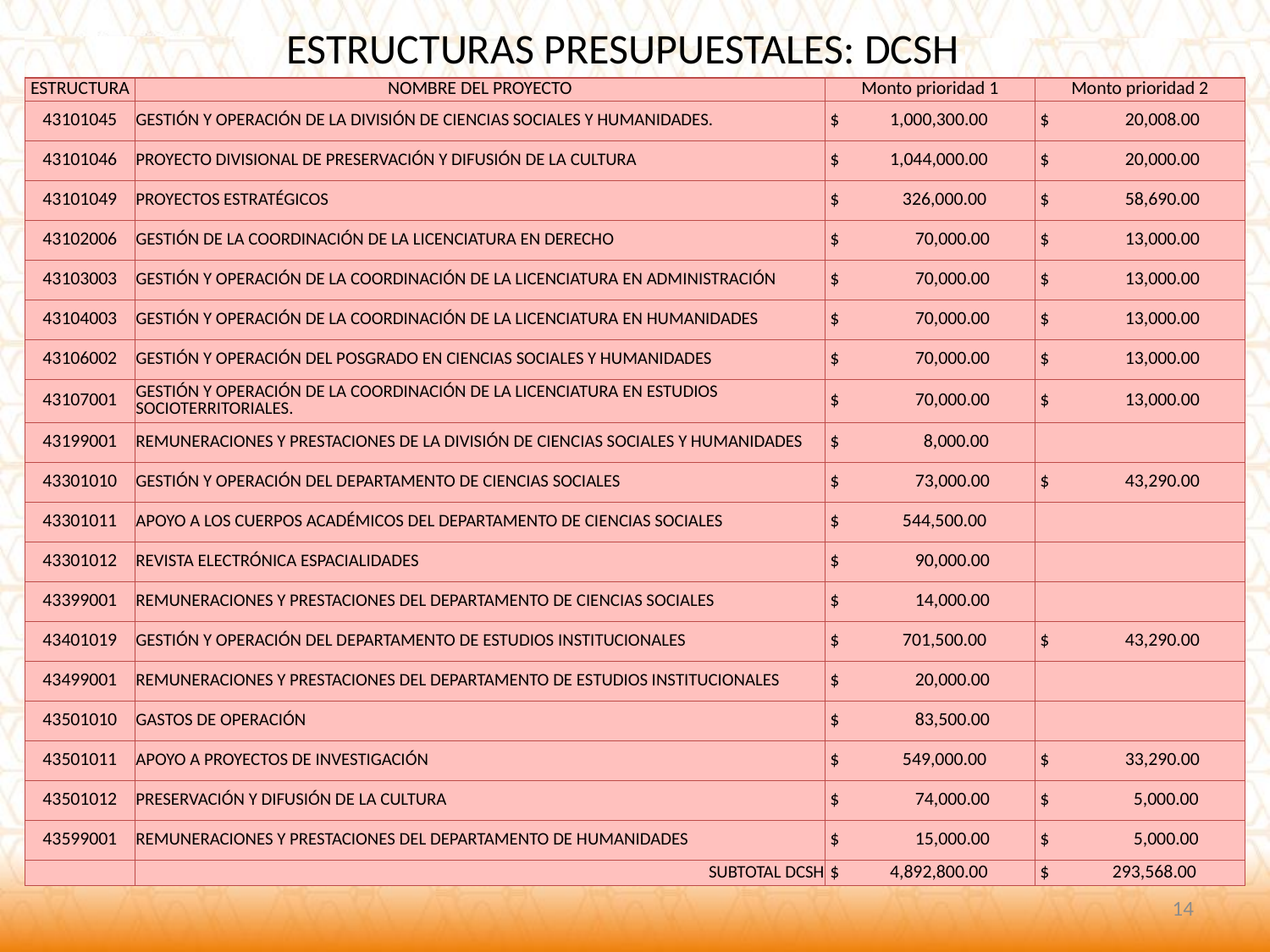

ESTRUCTURAS PRESUPUESTALES: DCSH
| ESTRUCTURA | NOMBRE DEL PROYECTO | Monto prioridad 1 | Monto prioridad 2 |
| --- | --- | --- | --- |
| 43101045 | GESTIÓN Y OPERACIÓN DE LA DIVISIÓN DE CIENCIAS SOCIALES Y HUMANIDADES. | $ 1,000,300.00 | $ 20,008.00 |
| 43101046 | PROYECTO DIVISIONAL DE PRESERVACIÓN Y DIFUSIÓN DE LA CULTURA | $ 1,044,000.00 | $ 20,000.00 |
| 43101049 | PROYECTOS ESTRATÉGICOS | $ 326,000.00 | $ 58,690.00 |
| 43102006 | GESTIÓN DE LA COORDINACIÓN DE LA LICENCIATURA EN DERECHO | $ 70,000.00 | $ 13,000.00 |
| 43103003 | GESTIÓN Y OPERACIÓN DE LA COORDINACIÓN DE LA LICENCIATURA EN ADMINISTRACIÓN | $ 70,000.00 | $ 13,000.00 |
| 43104003 | GESTIÓN Y OPERACIÓN DE LA COORDINACIÓN DE LA LICENCIATURA EN HUMANIDADES | $ 70,000.00 | $ 13,000.00 |
| 43106002 | GESTIÓN Y OPERACIÓN DEL POSGRADO EN CIENCIAS SOCIALES Y HUMANIDADES | $ 70,000.00 | $ 13,000.00 |
| 43107001 | GESTIÓN Y OPERACIÓN DE LA COORDINACIÓN DE LA LICENCIATURA EN ESTUDIOS SOCIOTERRITORIALES. | $ 70,000.00 | $ 13,000.00 |
| 43199001 | REMUNERACIONES Y PRESTACIONES DE LA DIVISIÓN DE CIENCIAS SOCIALES Y HUMANIDADES | $ 8,000.00 |  |
| 43301010 | GESTIÓN Y OPERACIÓN DEL DEPARTAMENTO DE CIENCIAS SOCIALES | $ 73,000.00 | $ 43,290.00 |
| 43301011 | APOYO A LOS CUERPOS ACADÉMICOS DEL DEPARTAMENTO DE CIENCIAS SOCIALES | $ 544,500.00 |  |
| 43301012 | REVISTA ELECTRÓNICA ESPACIALIDADES | $ 90,000.00 |  |
| 43399001 | REMUNERACIONES Y PRESTACIONES DEL DEPARTAMENTO DE CIENCIAS SOCIALES | $ 14,000.00 |  |
| 43401019 | GESTIÓN Y OPERACIÓN DEL DEPARTAMENTO DE ESTUDIOS INSTITUCIONALES | $ 701,500.00 | $ 43,290.00 |
| 43499001 | REMUNERACIONES Y PRESTACIONES DEL DEPARTAMENTO DE ESTUDIOS INSTITUCIONALES | $ 20,000.00 |  |
| 43501010 | GASTOS DE OPERACIÓN | $ 83,500.00 |  |
| 43501011 | APOYO A PROYECTOS DE INVESTIGACIÓN | $ 549,000.00 | $ 33,290.00 |
| 43501012 | PRESERVACIÓN Y DIFUSIÓN DE LA CULTURA | $ 74,000.00 | $ 5,000.00 |
| 43599001 | REMUNERACIONES Y PRESTACIONES DEL DEPARTAMENTO DE HUMANIDADES | $ 15,000.00 | $ 5,000.00 |
|  | SUBTOTAL DCSH | $ 4,892,800.00 | $ 293,568.00 |
14